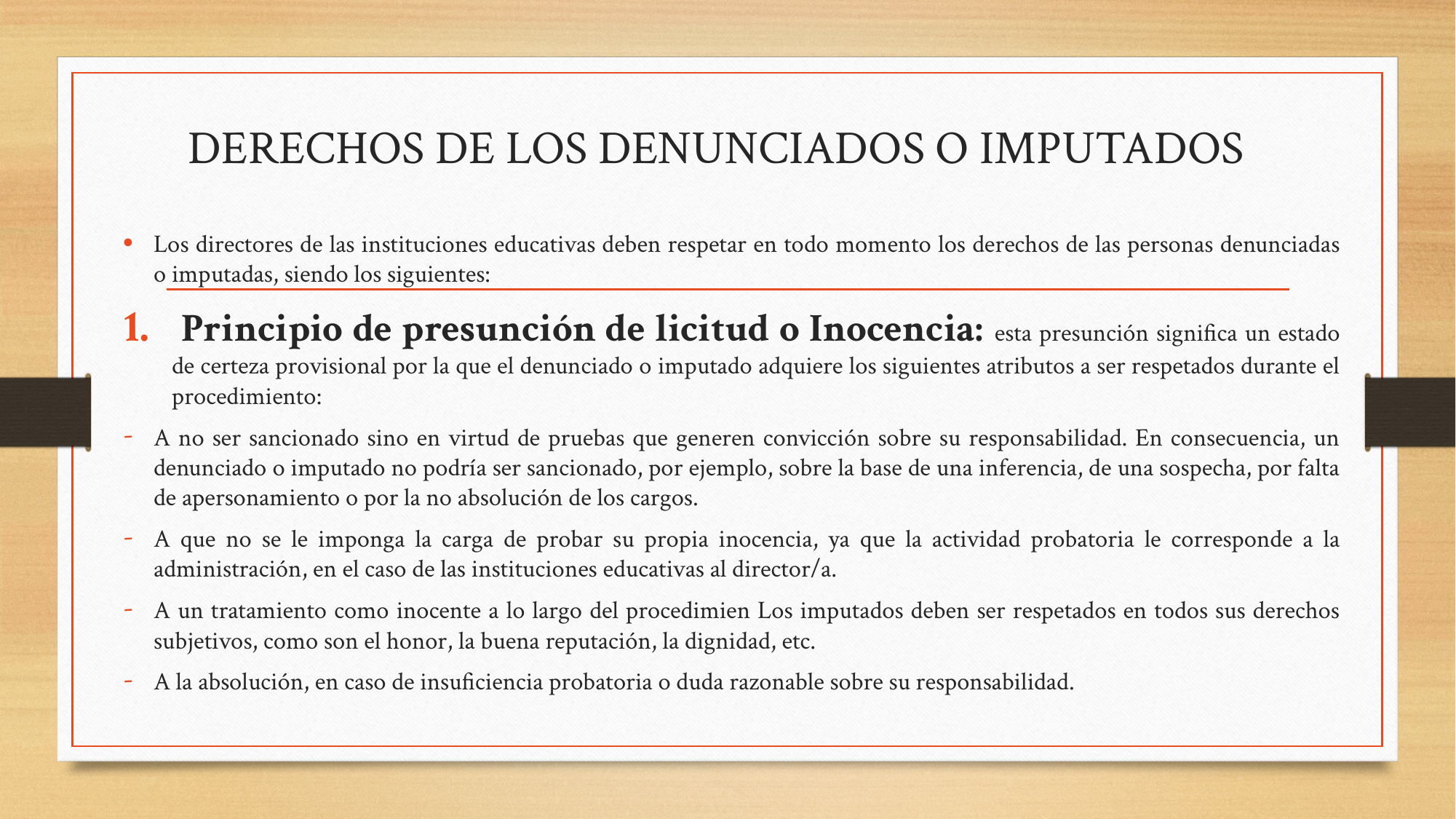

# DERECHOS DE LOS DENUNCIADOS O IMPUTADOS
Los directores de las instituciones educativas deben respetar en todo momento los derechos de las personas denunciadas o imputadas, siendo los siguientes:
 Principio de presunción de licitud o Inocencia: esta presunción significa un estado de certeza provisional por la que el denunciado o imputado adquiere los siguientes atributos a ser respetados durante el procedimiento:
A no ser sancionado sino en virtud de pruebas que generen convicción sobre su responsabilidad. En consecuencia, un denunciado o imputado no podría ser sancionado, por ejemplo, sobre la base de una inferencia, de una sospecha, por falta de apersonamiento o por la no absolución de los cargos.
A que no se le imponga la carga de probar su propia inocencia, ya que la actividad probatoria le corresponde a la administración, en el caso de las instituciones educativas al director/a.
A un tratamiento como inocente a lo largo del procedimien Los imputados deben ser respetados en todos sus derechos subjetivos, como son el honor, la buena reputación, la dignidad, etc.
A la absolución, en caso de insuficiencia probatoria o duda razonable sobre su responsabilidad.